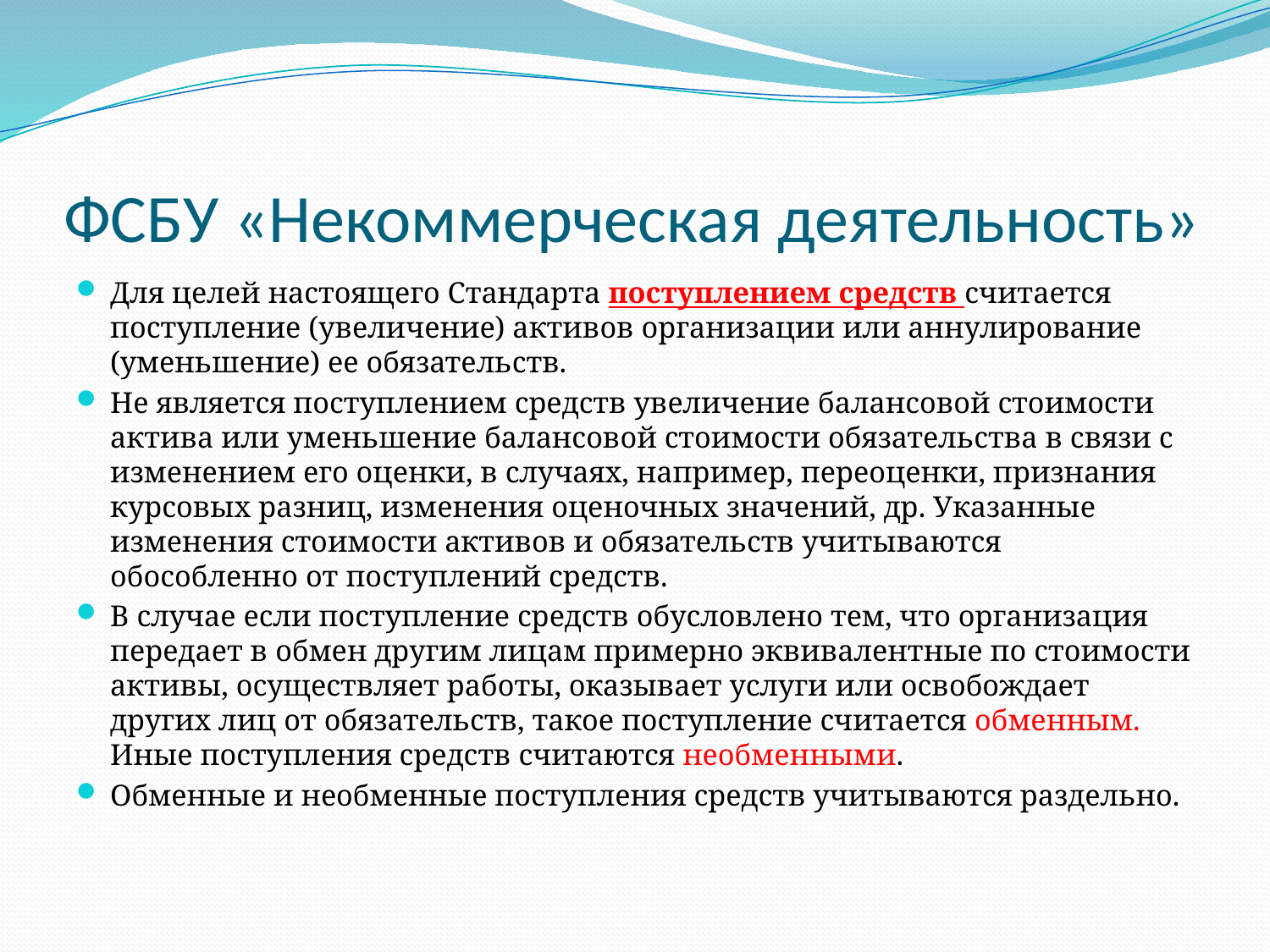

# ФСБУ «Некоммерческая деятельность»
Для целей настоящего Стандарта поступлением средств считается поступление (увеличение) активов организации или аннулирование (уменьшение) ее обязательств.
Не является поступлением средств увеличение балансовой стоимости актива или уменьшение балансовой стоимости обязательства в связи с изменением его оценки, в случаях, например, переоценки, признания курсовых разниц, изменения оценочных значений, др. Указанные изменения стоимости активов и обязательств учитываются обособленно от поступлений средств.
В случае если поступление средств обусловлено тем, что организация передает в обмен другим лицам примерно эквивалентные по стоимости активы, осуществляет работы, оказывает услуги или освобождает других лиц от обязательств, такое поступление считается обменным. Иные поступления средств считаются необменными.
Обменные и необменные поступления средств учитываются раздельно.